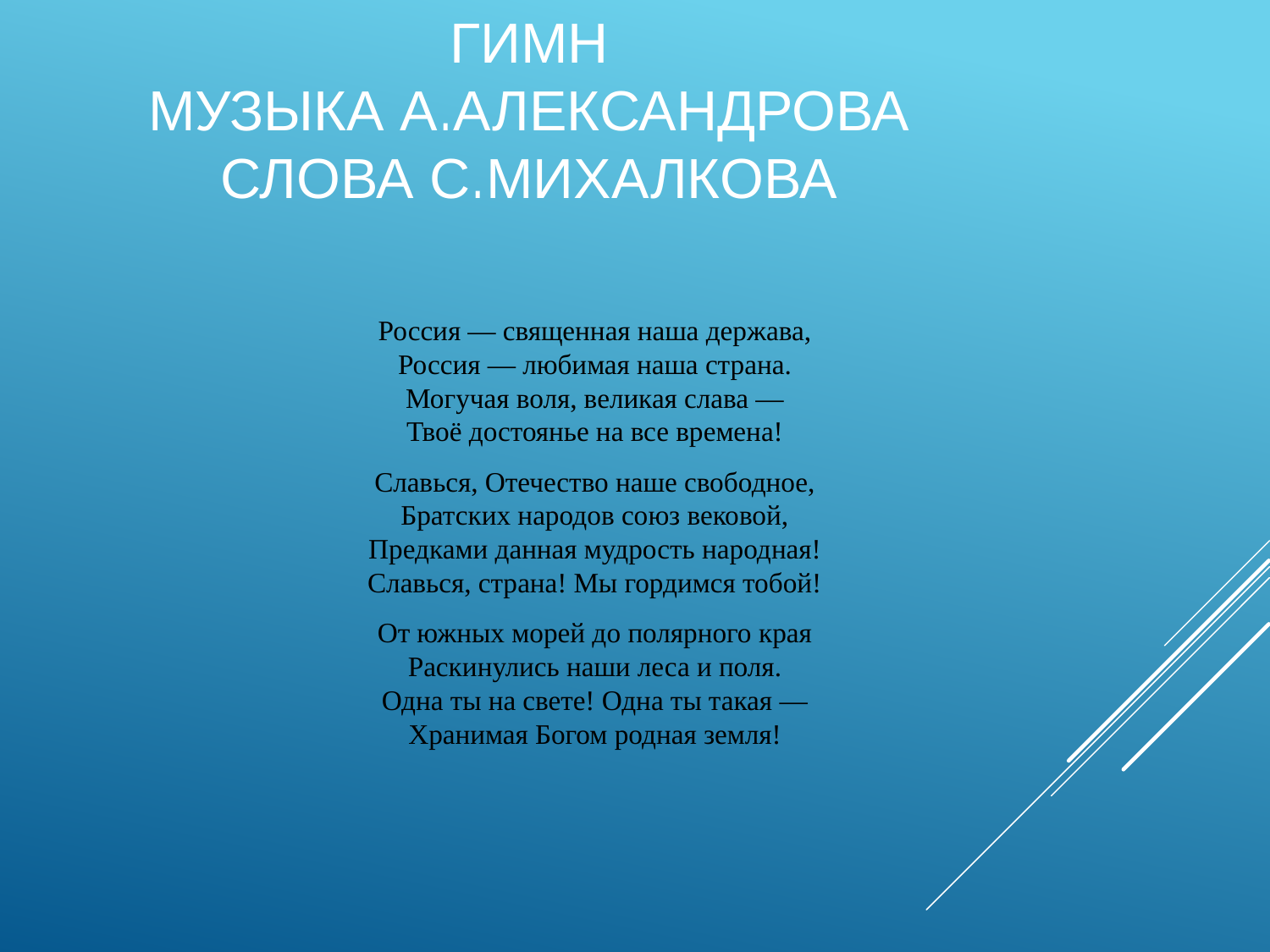

# Гимн Музыка А.Александрова Слова С.Михалкова
Россия — священная наша держава,
Россия — любимая наша страна.
Могучая воля, великая слава —
Твоё достоянье на все времена!
Славься, Отечество наше свободное,
Братских народов союз вековой,
Предками данная мудрость народная!
Славься, страна! Мы гордимся тобой!
От южных морей до полярного края
Раскинулись наши леса и поля.
Одна ты на свете! Одна ты такая —
Хранимая Богом родная земля!